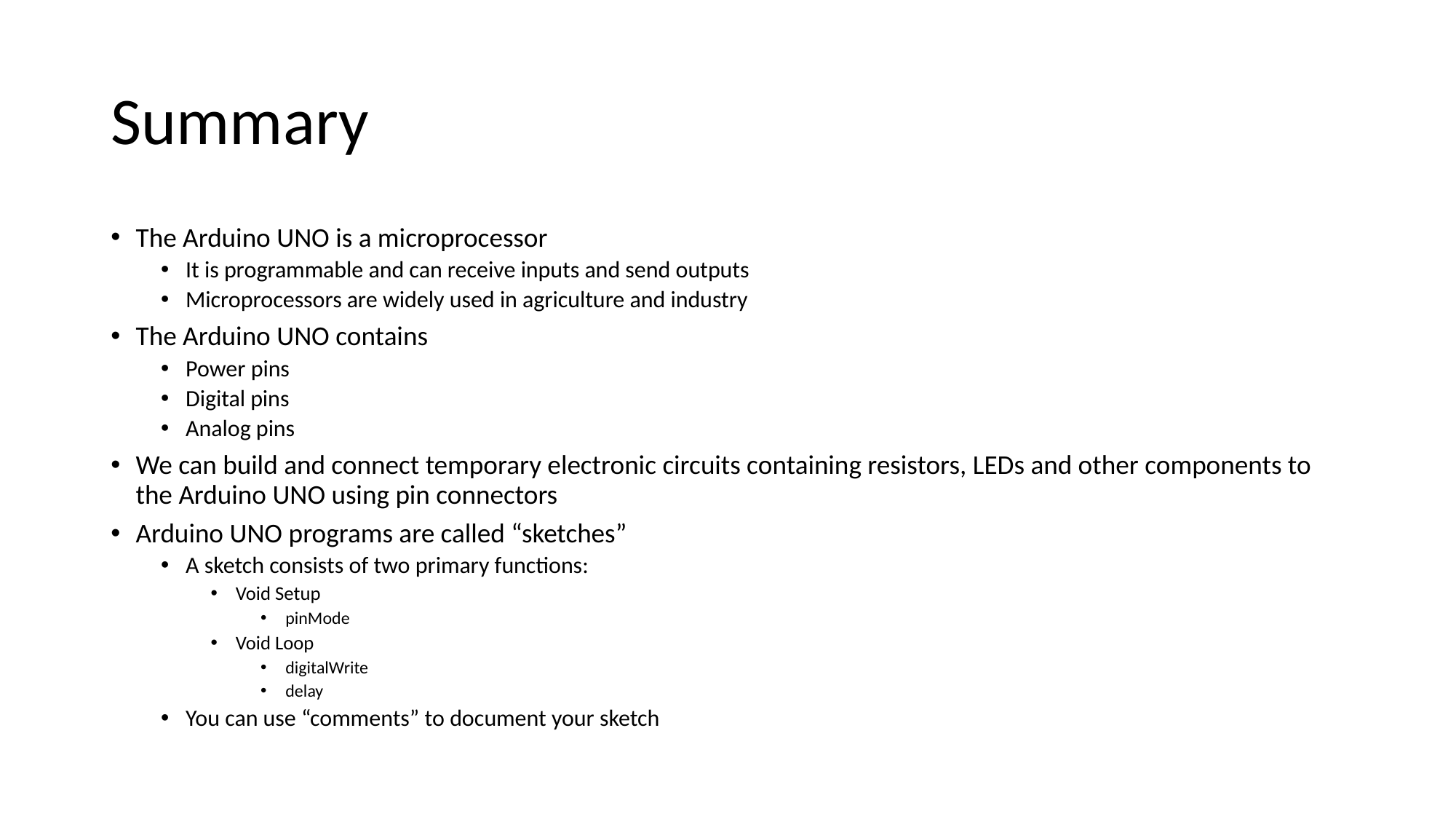

# Summary
The Arduino UNO is a microprocessor
It is programmable and can receive inputs and send outputs
Microprocessors are widely used in agriculture and industry
The Arduino UNO contains
Power pins
Digital pins
Analog pins
We can build and connect temporary electronic circuits containing resistors, LEDs and other components to the Arduino UNO using pin connectors
Arduino UNO programs are called “sketches”
A sketch consists of two primary functions:
Void Setup
pinMode
Void Loop
digitalWrite
delay
You can use “comments” to document your sketch